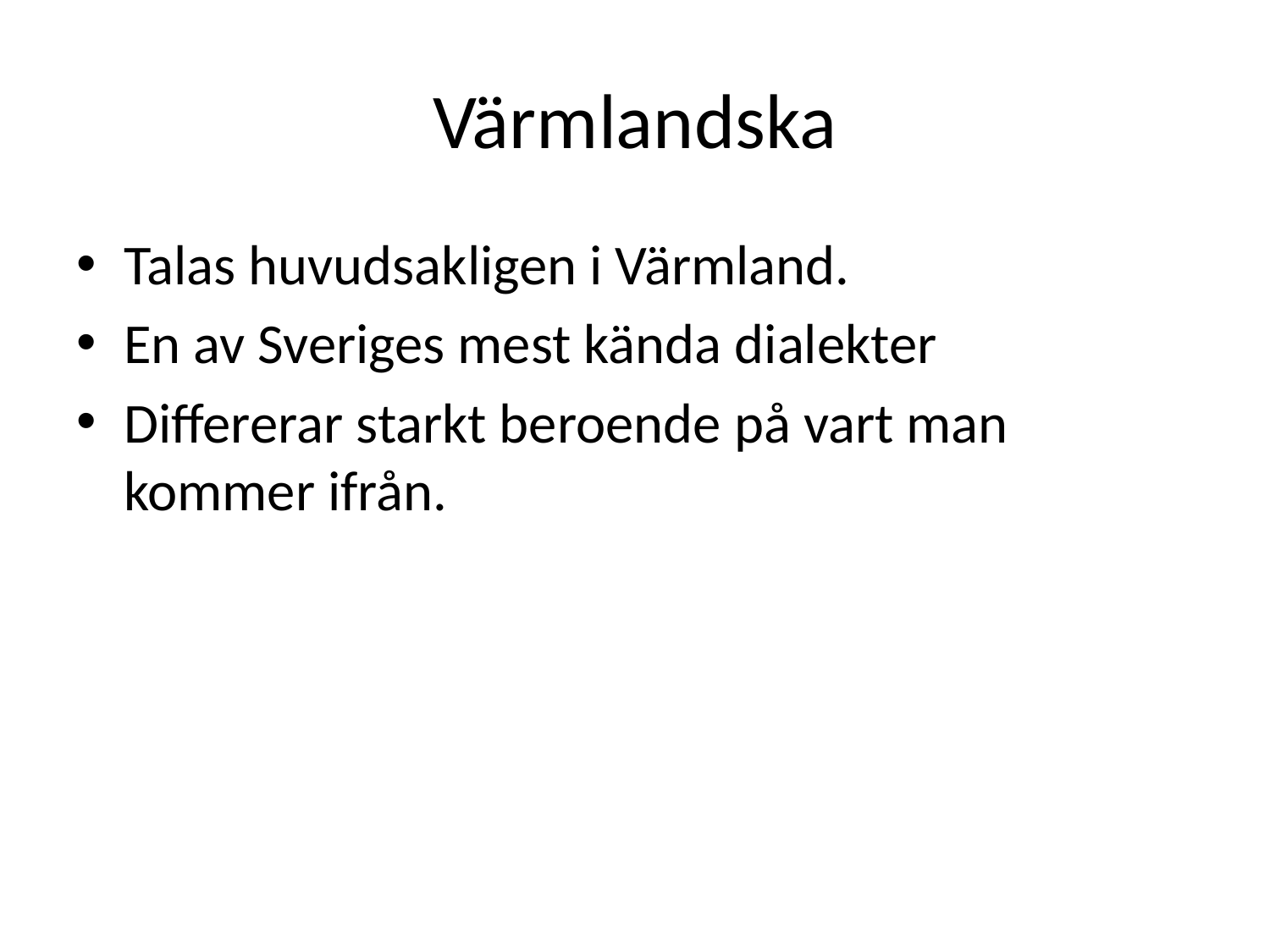

# Värmlandska
Talas huvudsakligen i Värmland.
En av Sveriges mest kända dialekter
Differerar starkt beroende på vart man kommer ifrån.